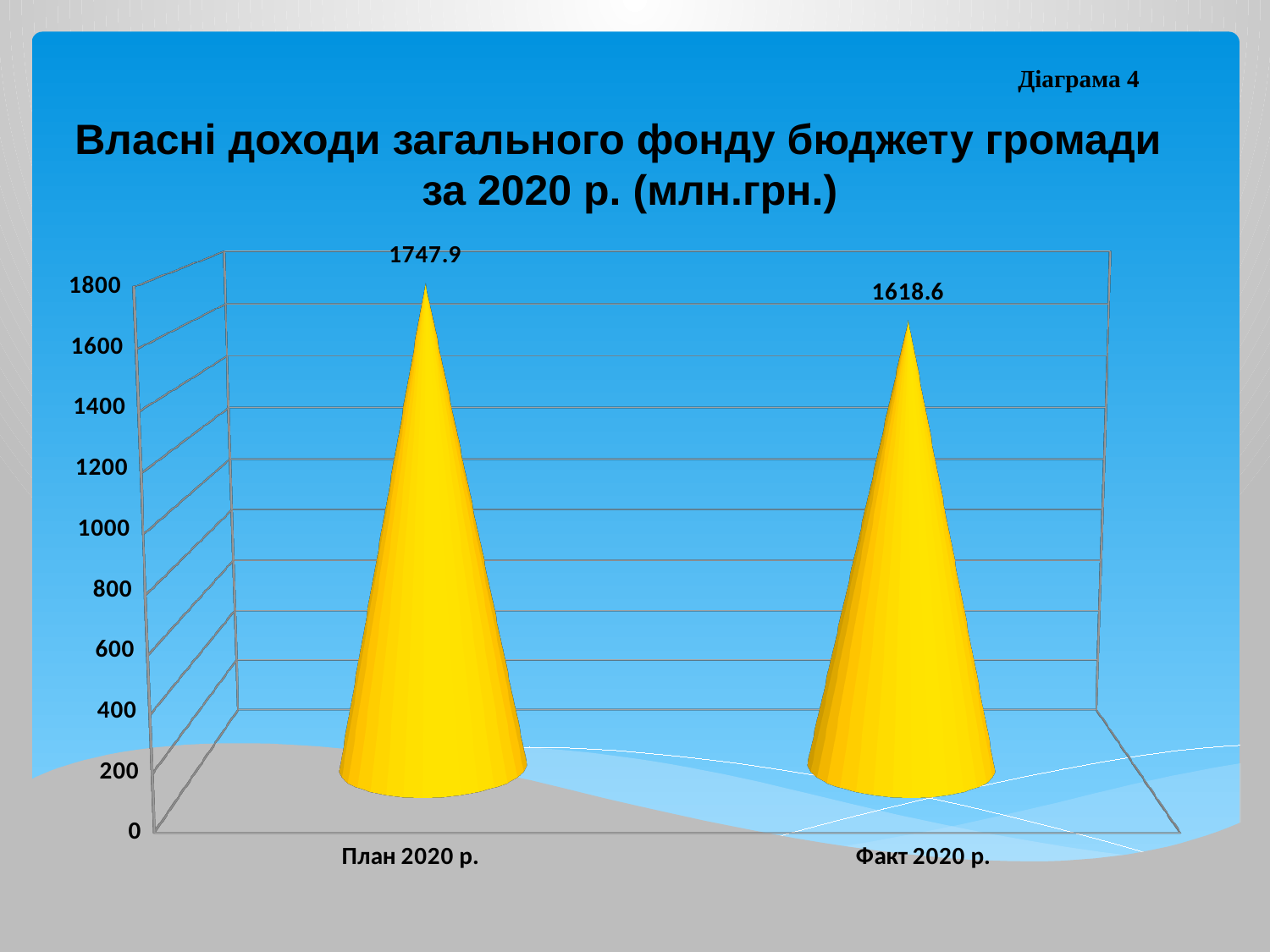

Діаграма 4
Власні доходи загального фонду бюджету громади
за 2020 р. (млн.грн.)

[unsupported chart]